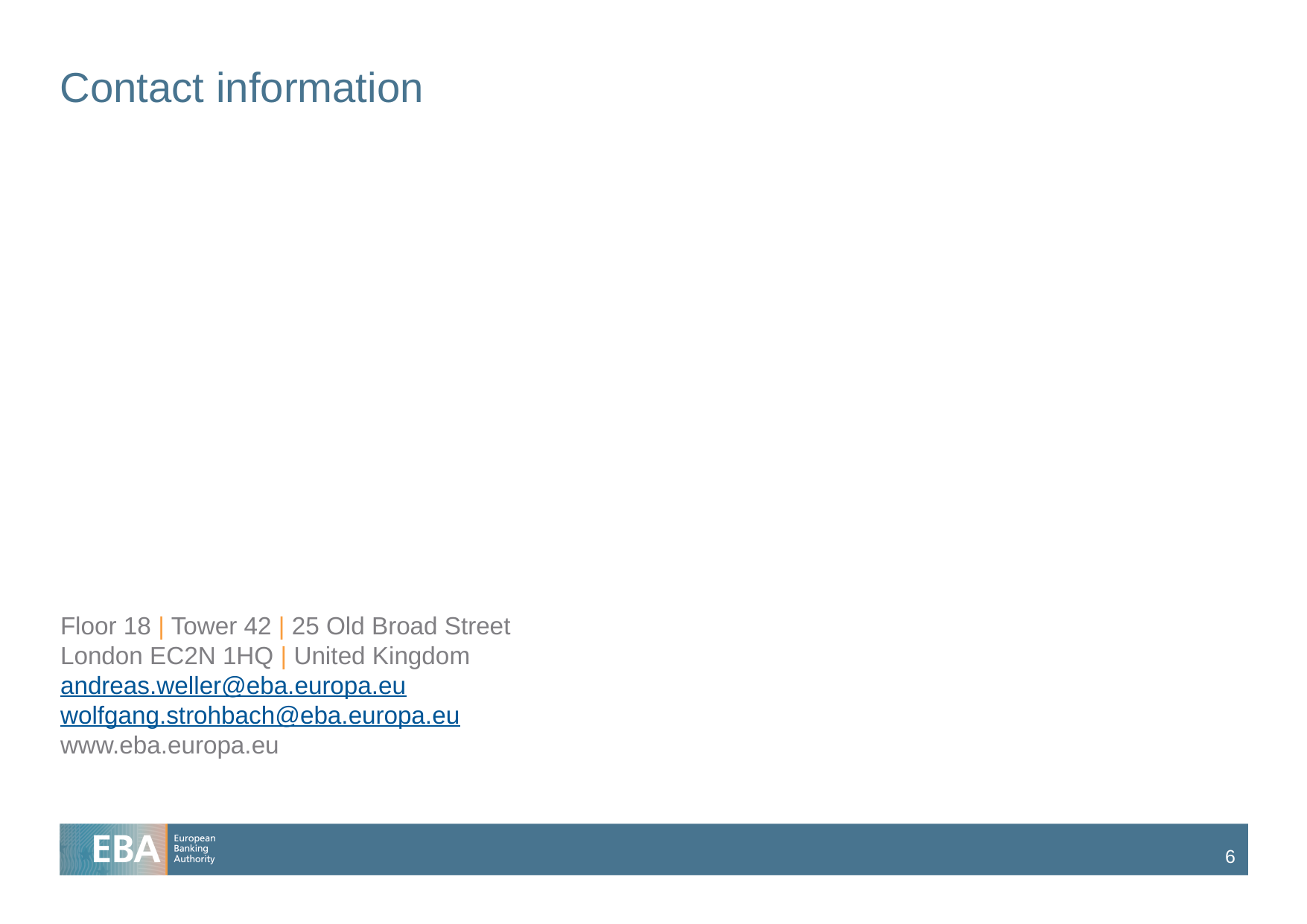

# Contact information

Floor 18 | Tower 42 | 25 Old Broad Street
London EC2N 1HQ | United Kingdom
andreas.weller@eba.europa.eu
wolfgang.strohbach@eba.europa.eu
www.eba.europa.eu